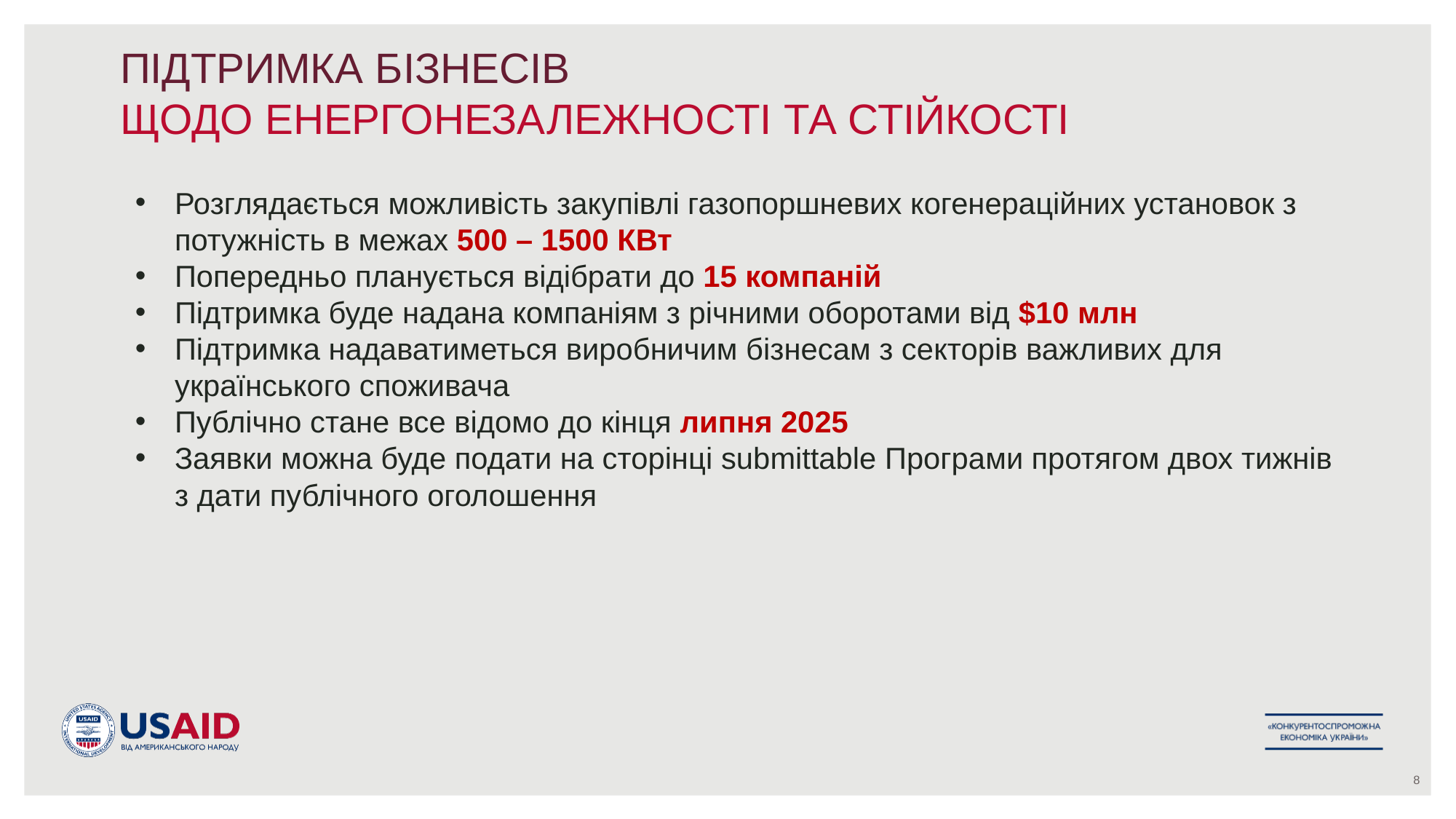

# ПІДТРИМКА БІЗНЕСІВ ЩОДО ЕНЕРГОНЕЗАЛЕЖНОСТІ ТА СТІЙКОСТІ
Розглядається можливість закупівлі газопоршневих когенераційних установок з потужність в межах 500 – 1500 КВт
Попередньо планується відібрати до 15 компаній
Підтримка буде надана компаніям з річними оборотами від $10 млн
Підтримка надаватиметься виробничим бізнесам з секторів важливих для українського споживача
Публічно стане все відомо до кінця липня 2025
Заявки можна буде подати на сторінці submittable Програми протягом двох тижнів з дати публічного оголошення
8